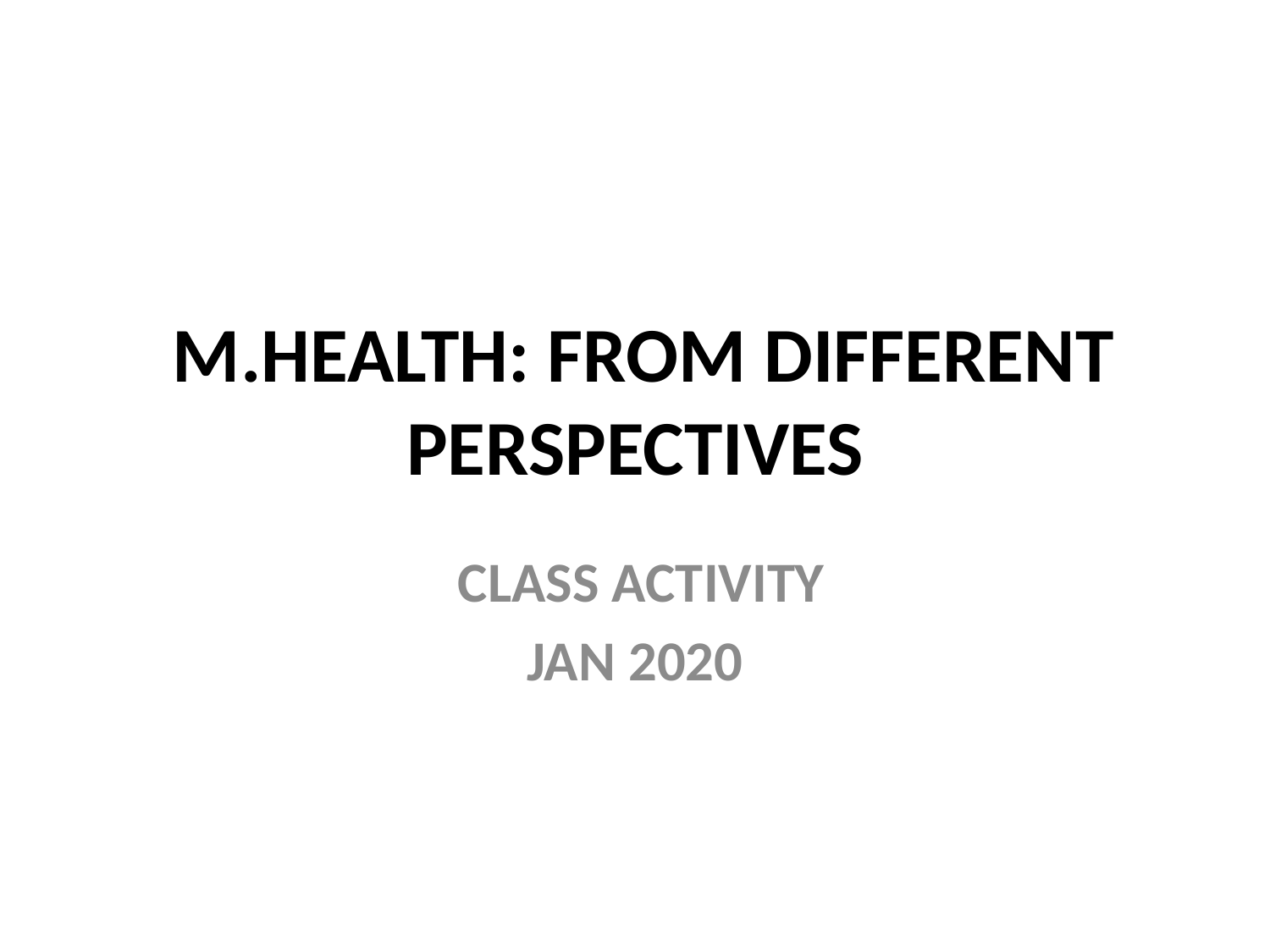

# M.HEALTH: FROM DIFFERENT PERSPECTIVES
 CLASS ACTIVITY
JAN 2020